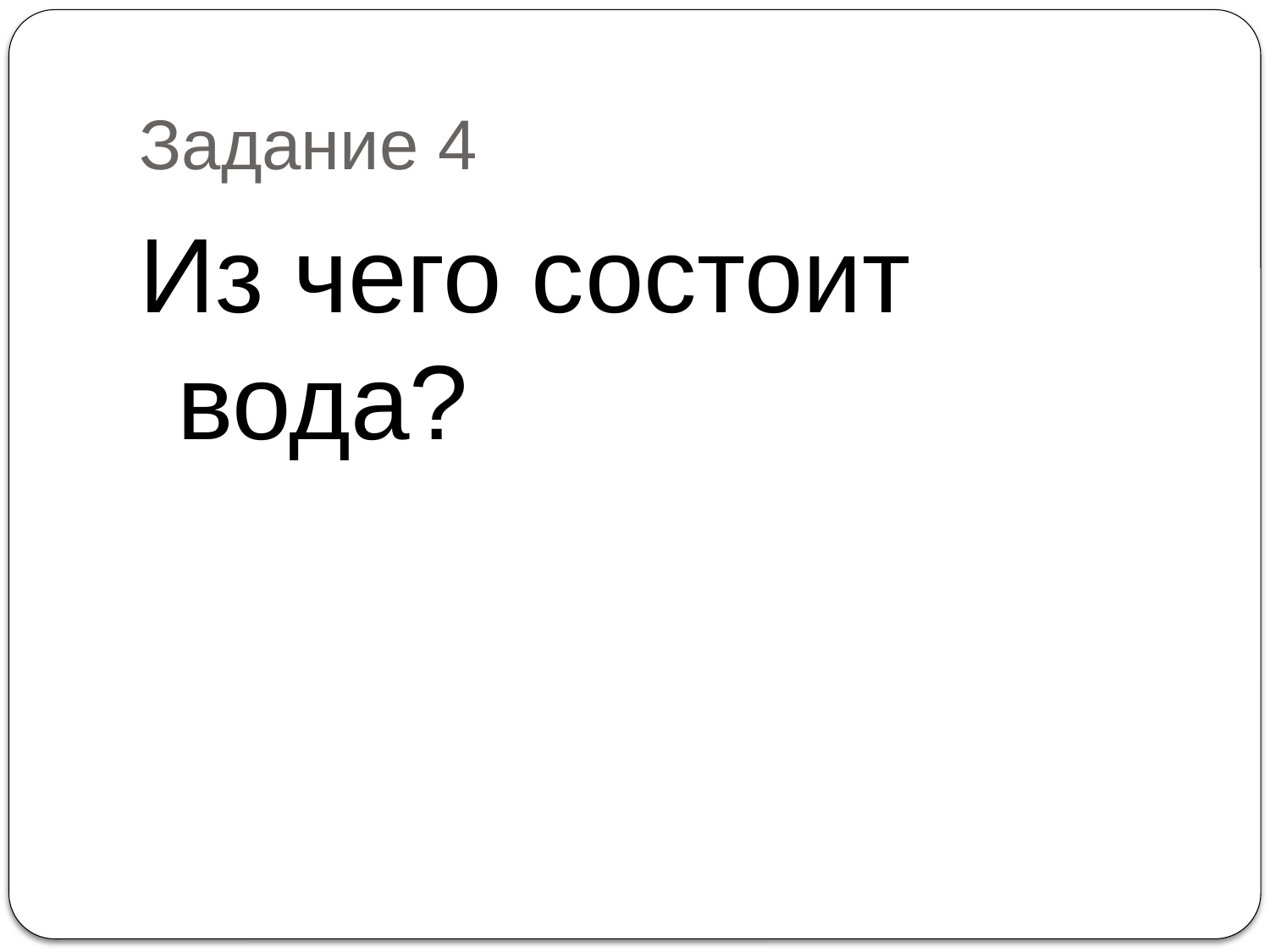

# Задание 4
Из чего состоит вода?